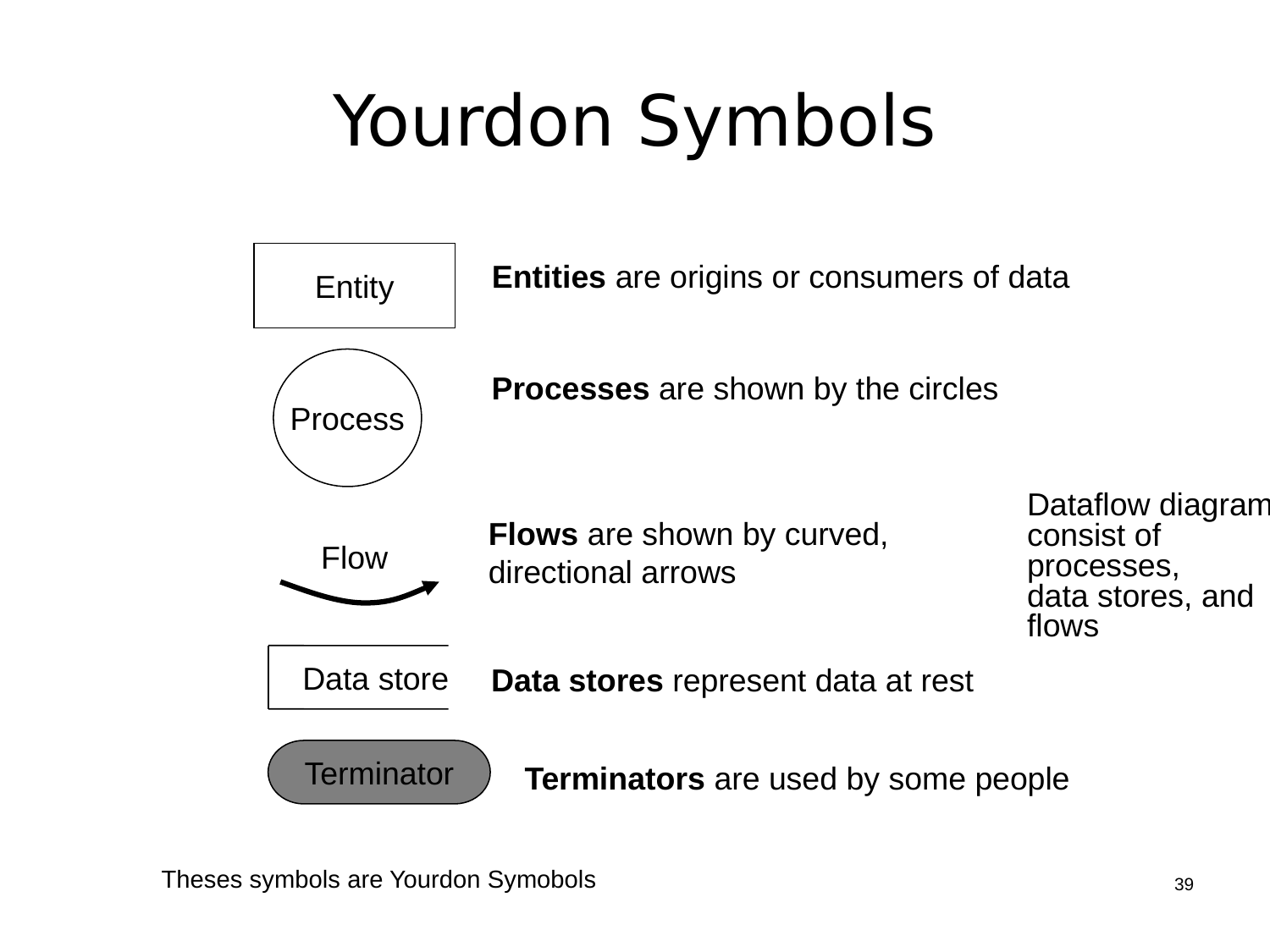

# Yourdon Symbols
Entity
Entities are origins or consumers of data
Process
Processes are shown by the circles
Dataflow diagrams consist of processes,
data stores, and flows
Flows are shown by curved,
directional arrows
Flow

Data store
Data stores represent data at rest
Terminator
Terminators are used by some people
Theses symbols are Yourdon Symobols
  39